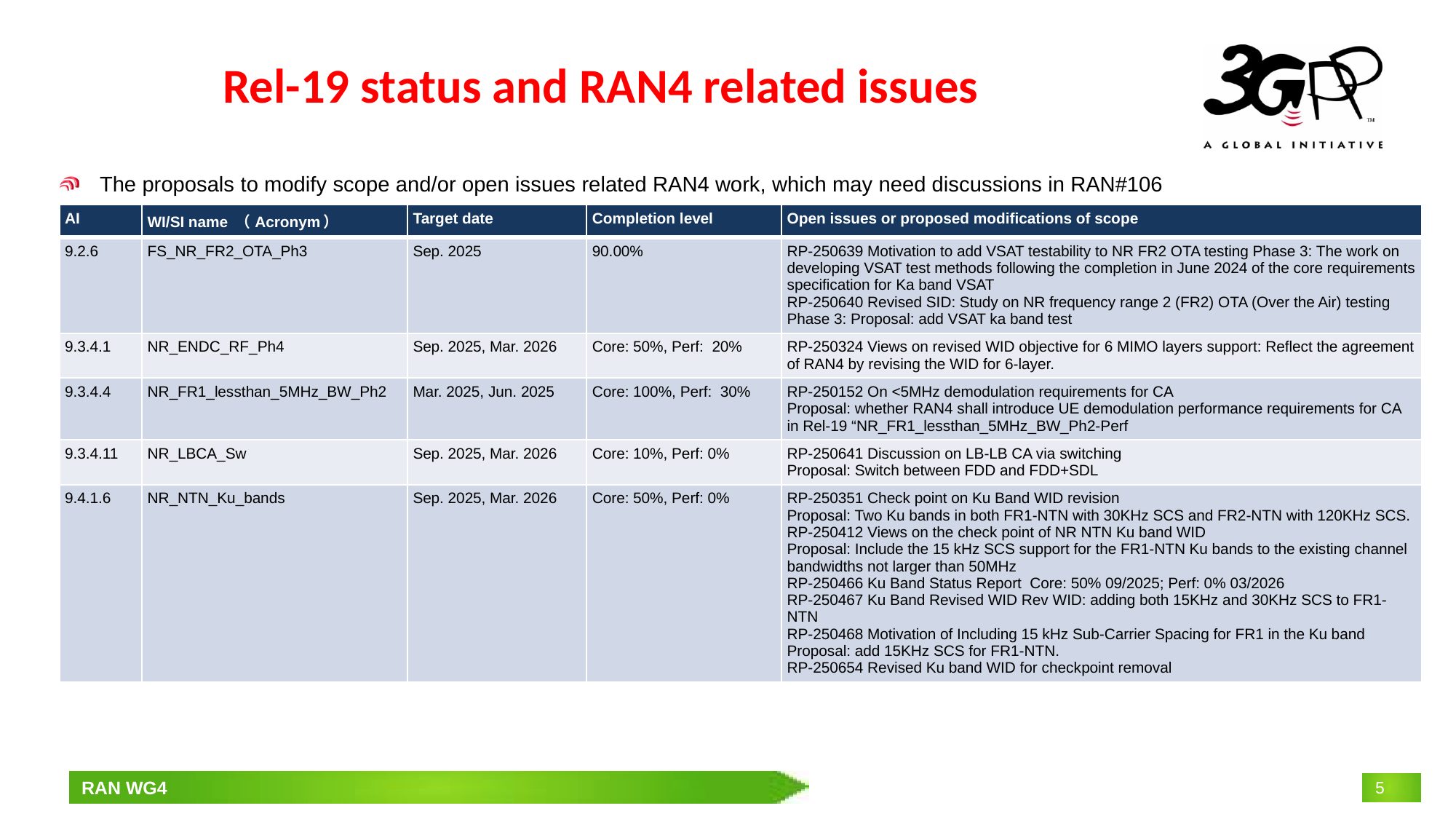

# Rel-19 status and RAN4 related issues
The proposals to modify scope and/or open issues related RAN4 work, which may need discussions in RAN#106
| AI | WI/SI name （Acronym） | Target date | Completion level | Open issues or proposed modifications of scope |
| --- | --- | --- | --- | --- |
| 9.2.6 | FS\_NR\_FR2\_OTA\_Ph3 | Sep. 2025 | 90.00% | RP-250639 Motivation to add VSAT testability to NR FR2 OTA testing Phase 3: The work on developing VSAT test methods following the completion in June 2024 of the core requirements specification for Ka band VSAT RP-250640 Revised SID: Study on NR frequency range 2 (FR2) OTA (Over the Air) testing Phase 3: Proposal: add VSAT ka band test |
| 9.3.4.1 | NR\_ENDC\_RF\_Ph4 | Sep. 2025, Mar. 2026 | Core: 50%, Perf: 20% | RP-250324 Views on revised WID objective for 6 MIMO layers support: Reflect the agreement of RAN4 by revising the WID for 6-layer. |
| 9.3.4.4 | NR\_FR1\_lessthan\_5MHz\_BW\_Ph2 | Mar. 2025, Jun. 2025 | Core: 100%, Perf: 30% | RP-250152 On <5MHz demodulation requirements for CA Proposal: whether RAN4 shall introduce UE demodulation performance requirements for CA in Rel-19 “NR\_FR1\_lessthan\_5MHz\_BW\_Ph2-Perf |
| 9.3.4.11 | NR\_LBCA\_Sw | Sep. 2025, Mar. 2026 | Core: 10%, Perf: 0% | RP-250641 Discussion on LB-LB CA via switching Proposal: Switch between FDD and FDD+SDL |
| 9.4.1.6 | NR\_NTN\_Ku\_bands | Sep. 2025, Mar. 2026 | Core: 50%, Perf: 0% | RP-250351 Check point on Ku Band WID revision Proposal: Two Ku bands in both FR1-NTN with 30KHz SCS and FR2-NTN with 120KHz SCS. RP-250412 Views on the check point of NR NTN Ku band WID Proposal: Include the 15 kHz SCS support for the FR1-NTN Ku bands to the existing channel bandwidths not larger than 50MHz RP-250466 Ku Band Status Report Core: 50% 09/2025; Perf: 0% 03/2026 RP-250467 Ku Band Revised WID Rev WID: adding both 15KHz and 30KHz SCS to FR1-NTN RP-250468 Motivation of Including 15 kHz Sub-Carrier Spacing for FR1 in the Ku band Proposal: add 15KHz SCS for FR1-NTN. RP-250654 Revised Ku band WID for checkpoint removal |